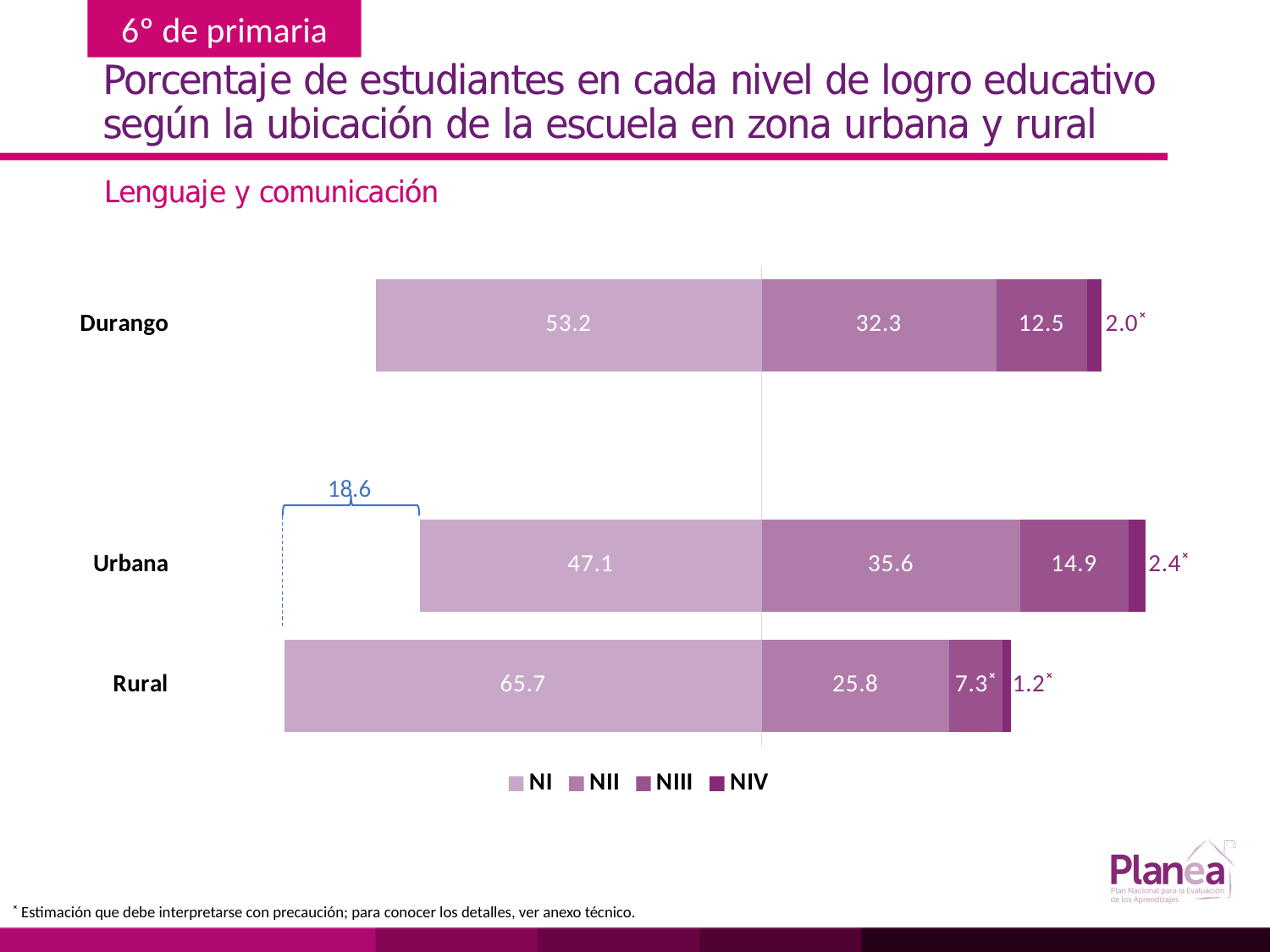

# Porcentaje de estudiantes en cada nivel de logro educativo según la ubicación de la escuela en zona urbana y rural

Lenguaje y comunicación

### Chart

| Category |  |  |  |  |
|---|---|---|---|---|
| Rural | -65.7 | 25.8 | 7.3 | 1.2 |
| Urbana | -47.1 | 35.6 | 14.9 | 2.4 |
|  | None | None | None | None |
| Durango | -53.2 | 32.3 | 12.5 | 2.0 |
18.6
˟ Estimación que debe interpretarse con precaución; para conocer los detalles, ver anexo técnico.